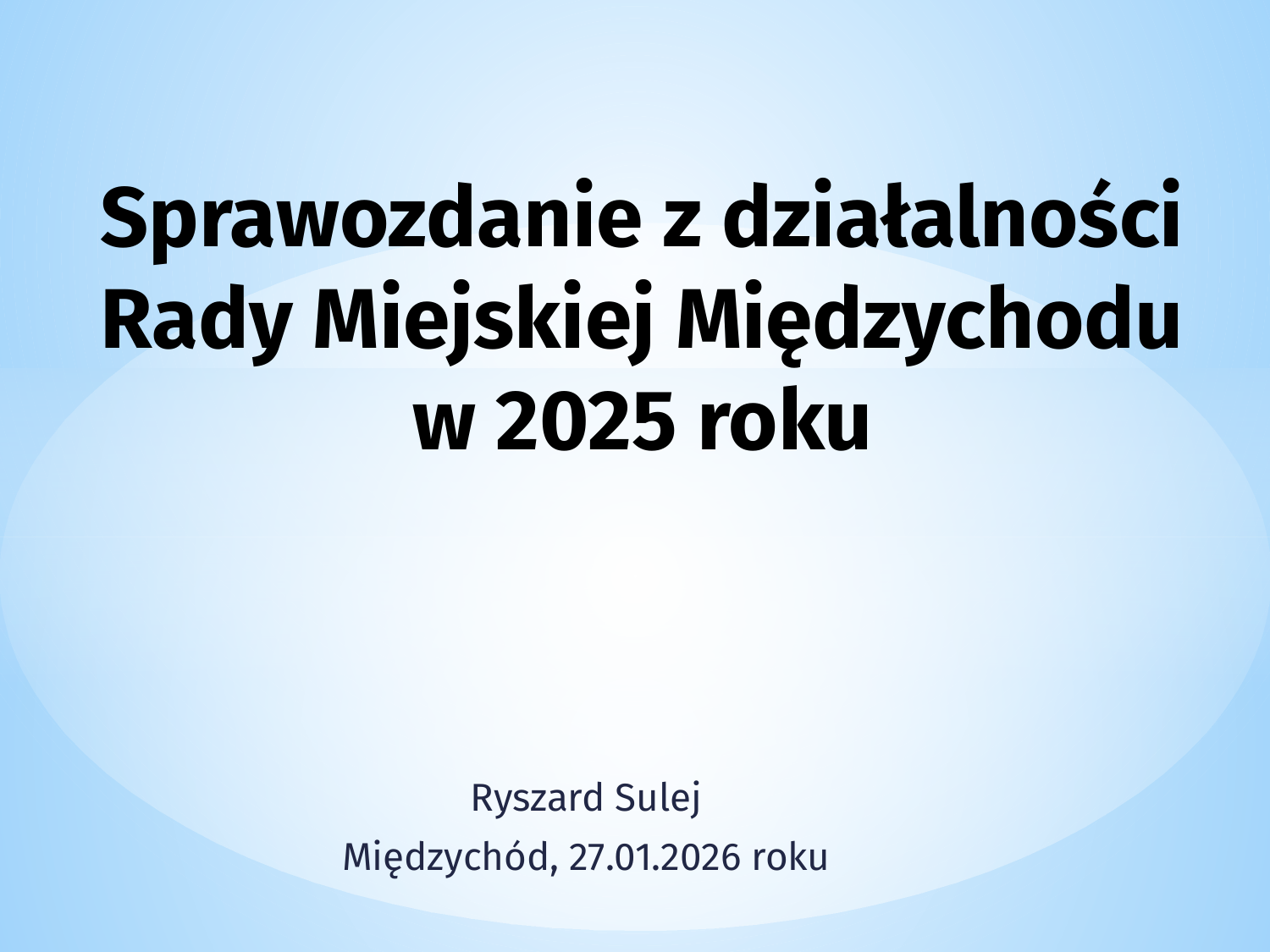

# Sprawozdanie z działalności Rady Miejskiej Międzychodu w 2025 roku
Ryszard Sulej
Międzychód, 27.01.2026 roku